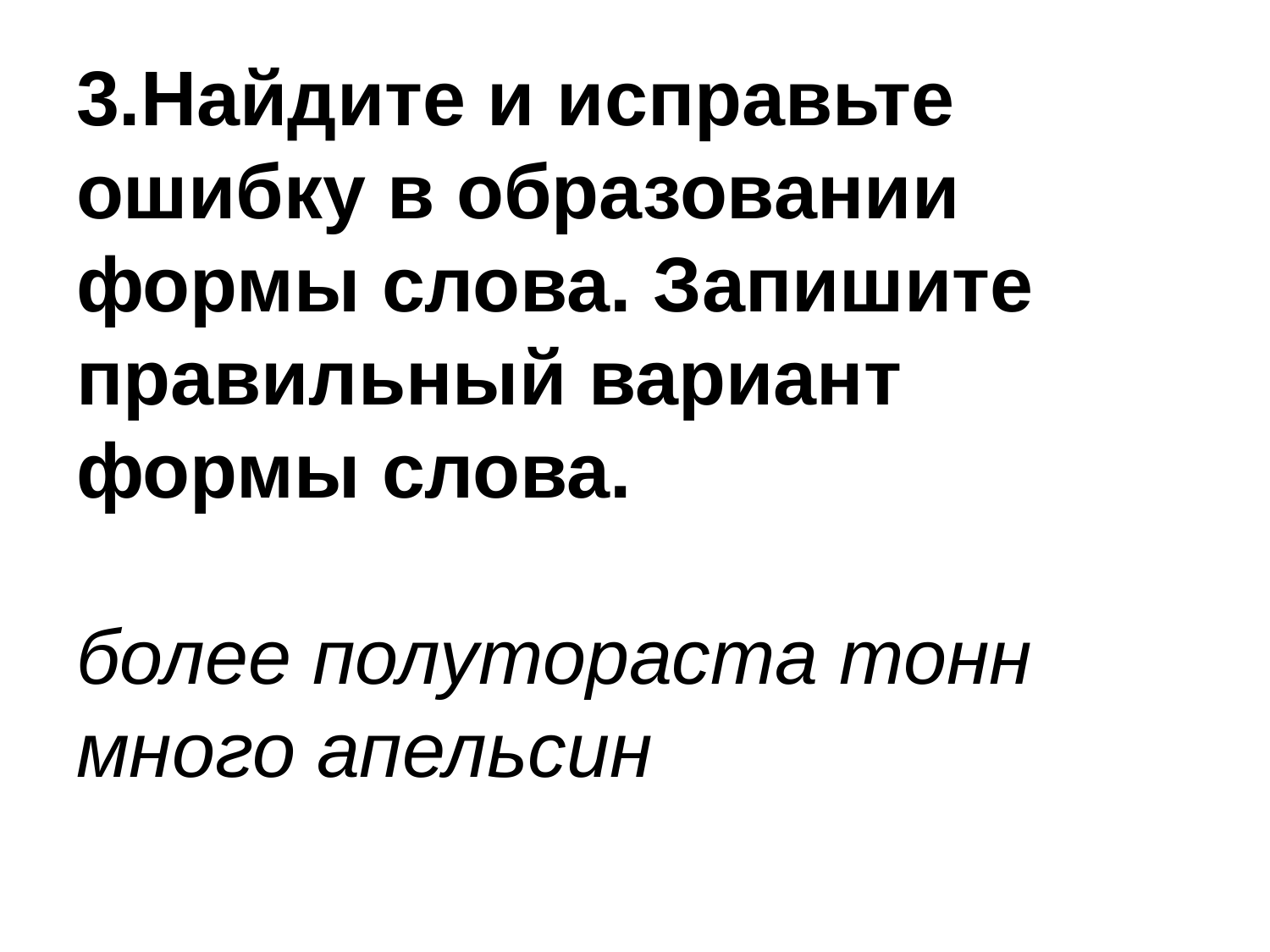

# 3.Найдите и исправьте ошибку в образовании формы слова. Запишите правильный вариант формы слова. более полутораста тонн много апельсин